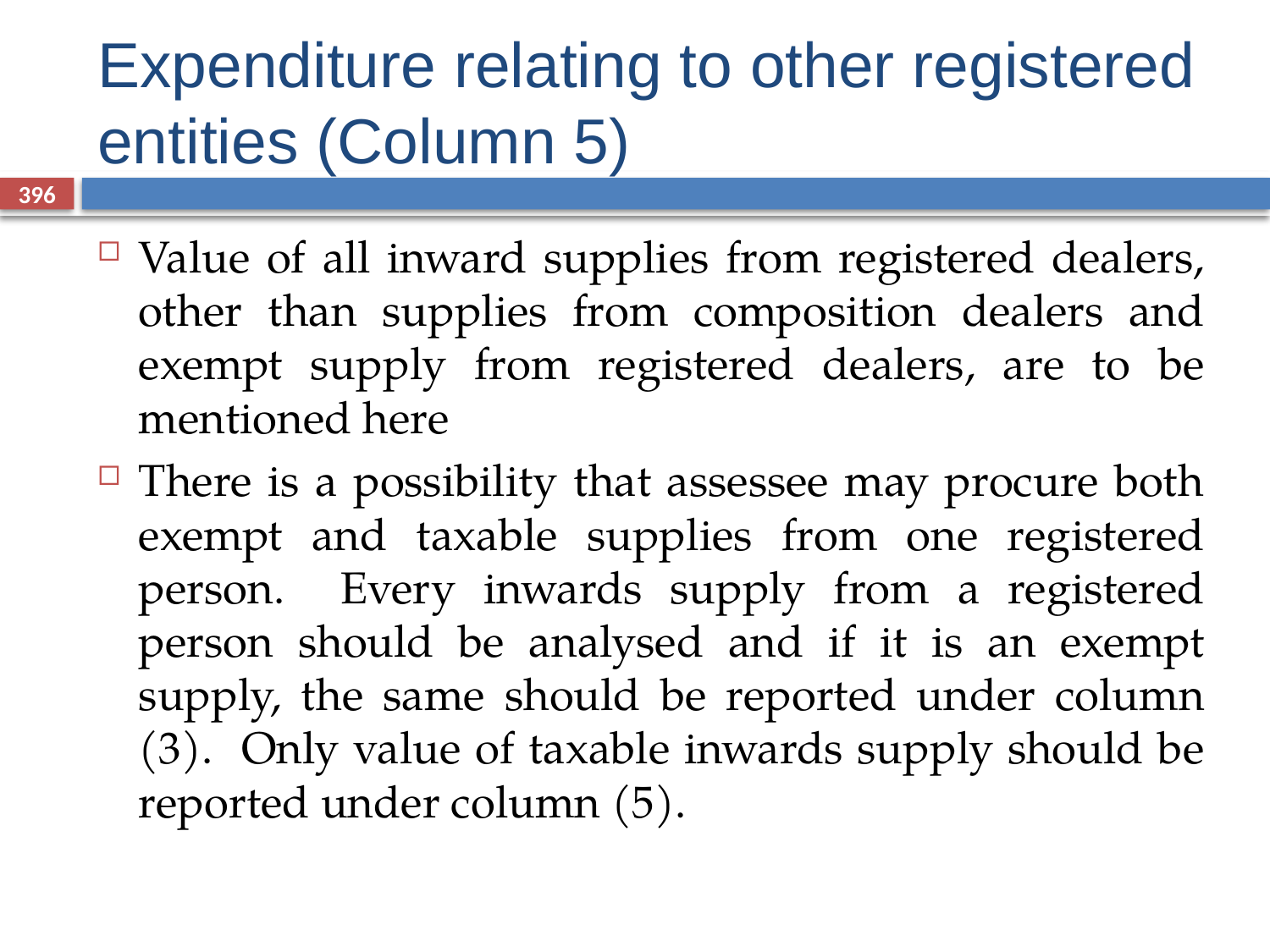

# Expenditure relating to other registered entities (Column 5)
396
Value of all inward supplies from registered dealers, other than supplies from composition dealers and exempt supply from registered dealers, are to be mentioned here
There is a possibility that assessee may procure both exempt and taxable supplies from one registered person.  Every inwards supply from a registered person should be analysed and if it is an exempt supply, the same should be reported under column (3).  Only value of taxable inwards supply should be reported under column (5).